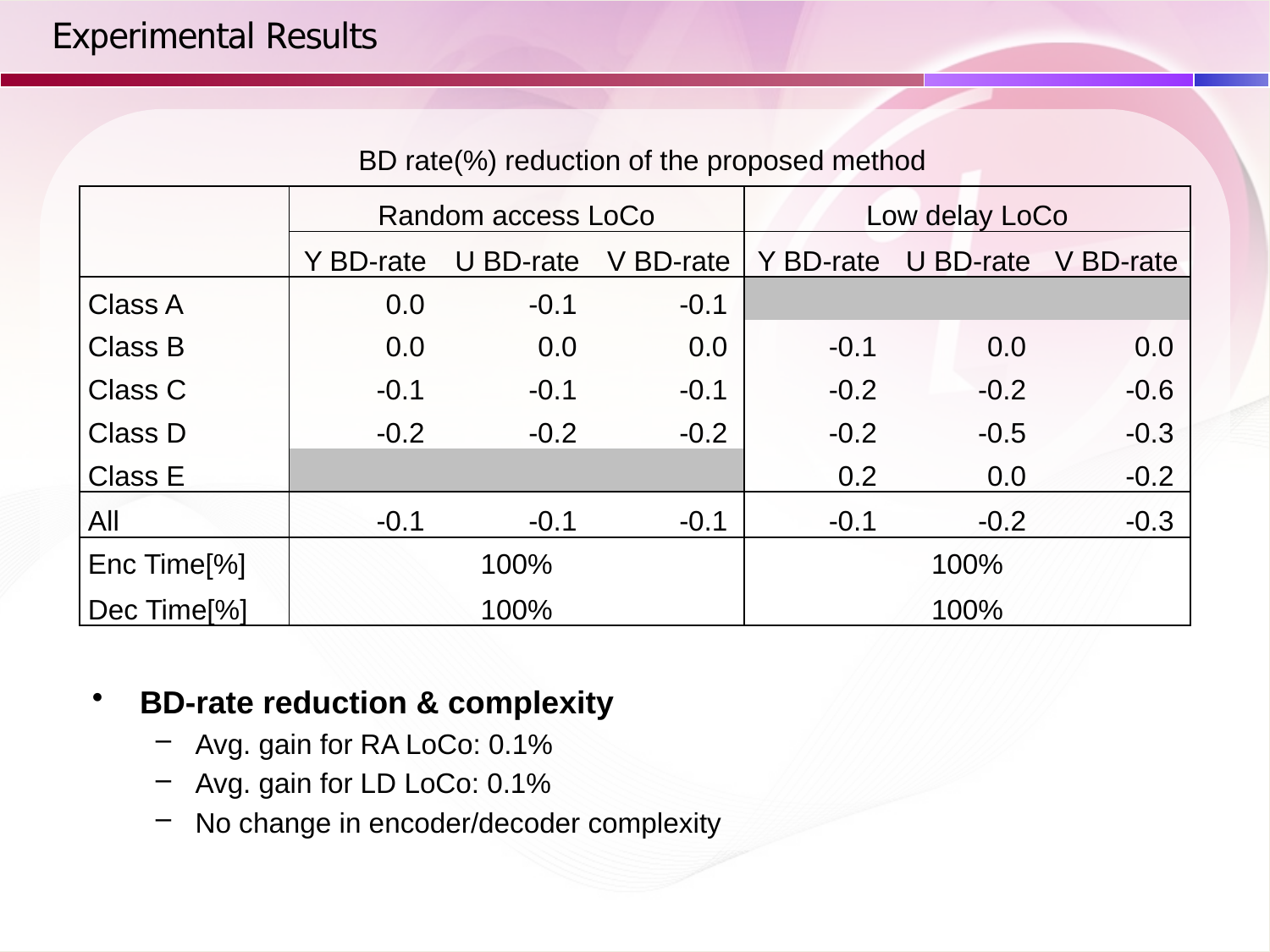

# Experimental Results
BD rate(%) reduction of the proposed method
|  | Random access LoCo |  |  | Low delay LoCo |  |  |
| --- | --- | --- | --- | --- | --- | --- |
|  | Y BD-rate | U BD-rate | V BD-rate | Y BD-rate | U BD-rate | V BD-rate |
| Class A | 0.0 | -0.1 | -0.1 |  |  |  |
| Class B | 0.0 | 0.0 | 0.0 | -0.1 | 0.0 | 0.0 |
| Class C | -0.1 | -0.1 | -0.1 | -0.2 | -0.2 | -0.6 |
| Class D | -0.2 | -0.2 | -0.2 | -0.2 | -0.5 | -0.3 |
| Class E |  |  |  | 0.2 | 0.0 | -0.2 |
| All | -0.1 | -0.1 | -0.1 | -0.1 | -0.2 | -0.3 |
| Enc Time[%] | 100% |  |  | 100% |  |  |
| Dec Time[%] | 100% |  |  | 100% |  |  |
BD-rate reduction & complexity
Avg. gain for RA LoCo: 0.1%
Avg. gain for LD LoCo: 0.1%
No change in encoder/decoder complexity